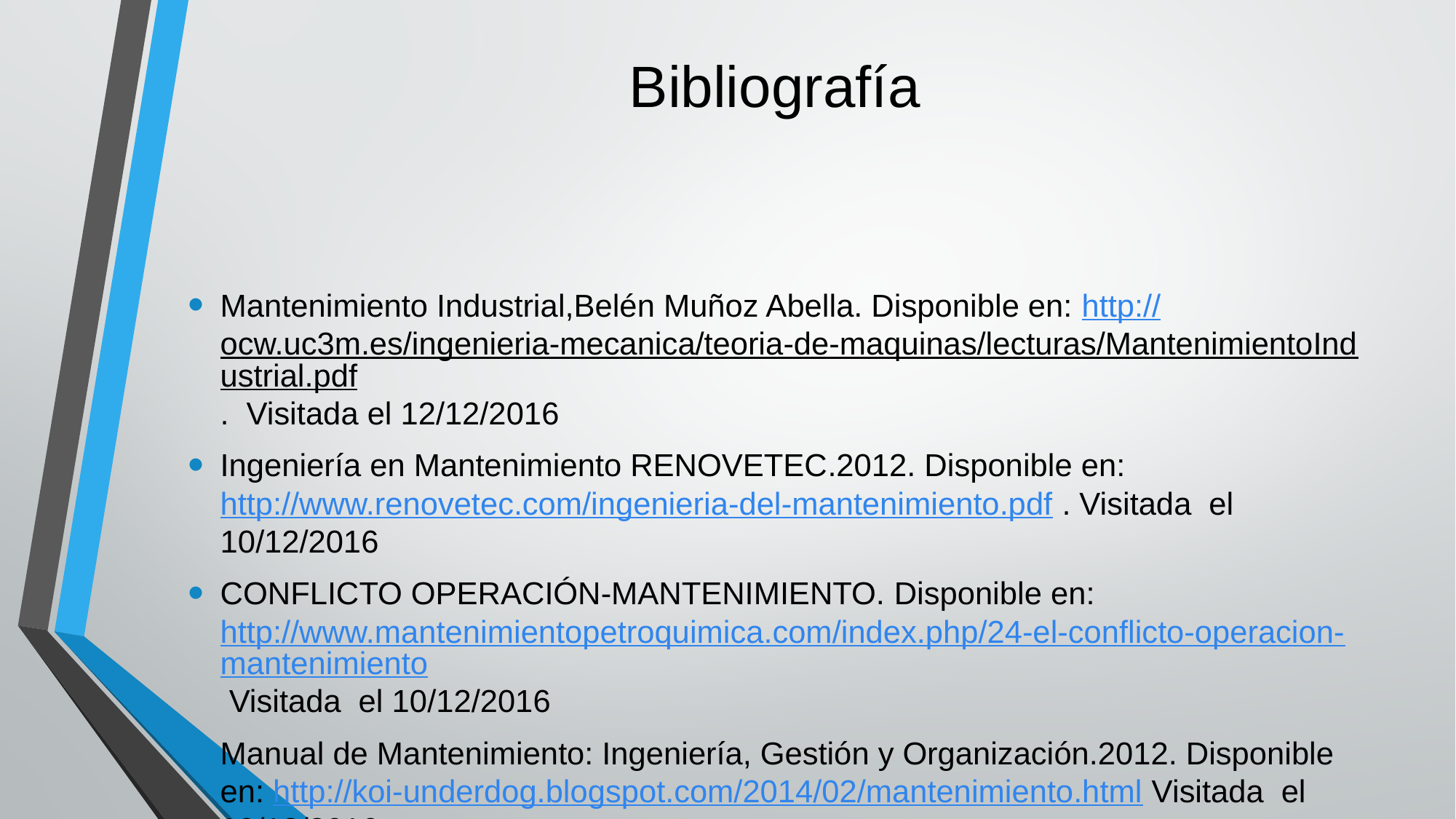

# Bibliografía
Mantenimiento Industrial,Belén Muñoz Abella. Disponible en: http://ocw.uc3m.es/ingenieria-mecanica/teoria-de-maquinas/lecturas/MantenimientoIndustrial.pdf.  Visitada el 12/12/2016
Ingeniería en Mantenimiento RENOVETEC.2012. Disponible en: http://www.renovetec.com/ingenieria-del-mantenimiento.pdf . Visitada  el 10/12/2016
CONFLICTO OPERACIÓN-MANTENIMIENTO. Disponible en: http://www.mantenimientopetroquimica.com/index.php/24-el-conflicto-operacion-mantenimiento Visitada  el 10/12/2016
Manual de Mantenimiento: Ingeniería, Gestión y Organización.2012. Disponible en: http://koi-underdog.blogspot.com/2014/02/mantenimiento.html Visitada  el 10/12/2016